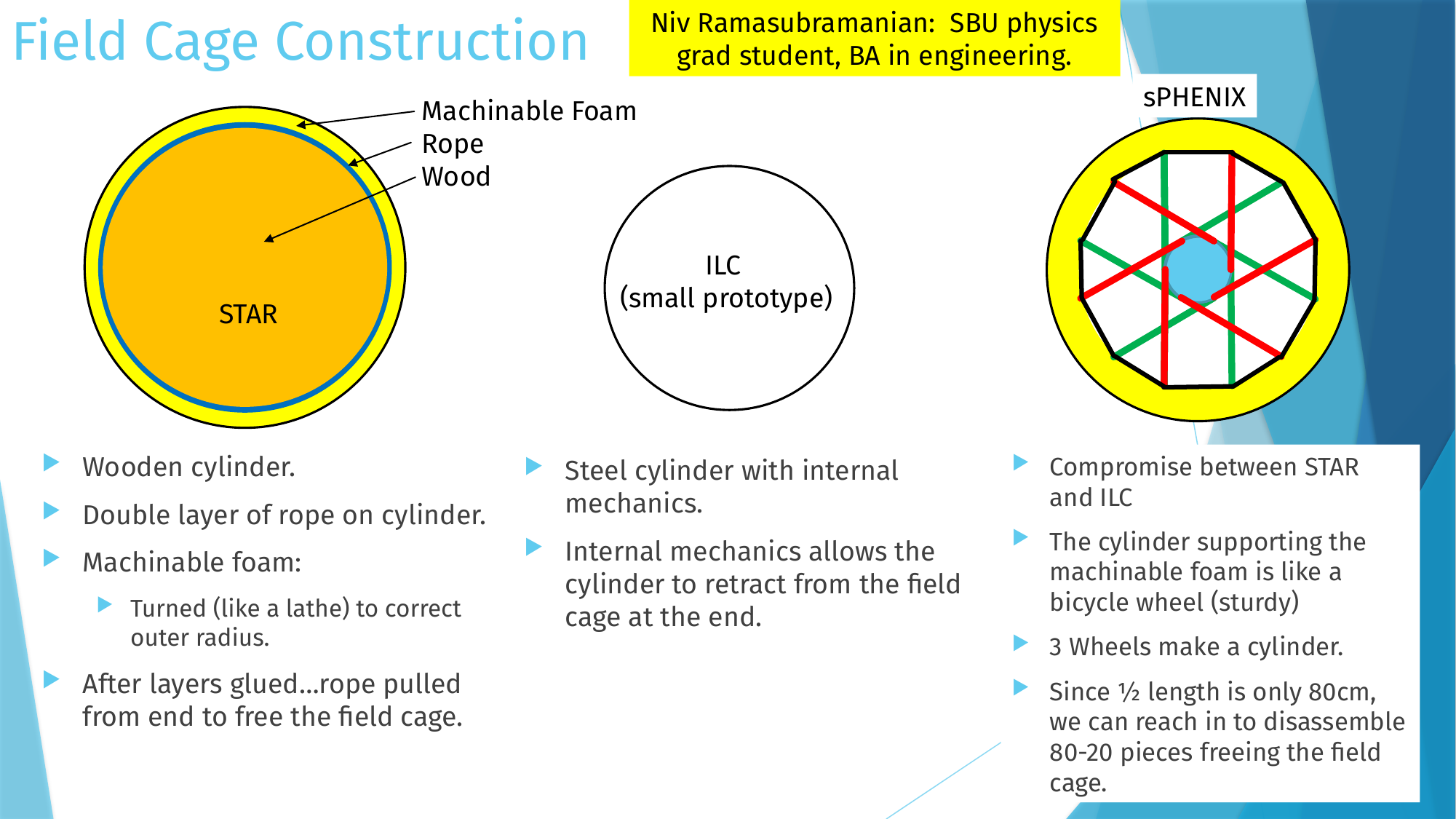

# Field Cage Construction
Niv Ramasubramanian:  SBU physics grad student, BA in engineering.
sPHENIX
Machinable Foam
Rope
Wood

ILC
(small prototype)
STAR
Wooden cylinder.
Double layer of rope on cylinder.
Machinable foam:
Turned (like a lathe) to correct outer radius.
After layers glued…rope pulled from end to free the field cage.
Compromise between STAR and ILC
The cylinder supporting the machinable foam is like a bicycle wheel (sturdy)
3 Wheels make a cylinder.
Since ½ length is only 80cm, we can reach in to disassemble 80-20 pieces freeing the field cage.
Steel cylinder with internal mechanics.
Internal mechanics allows the cylinder to retract from the field cage at the end.